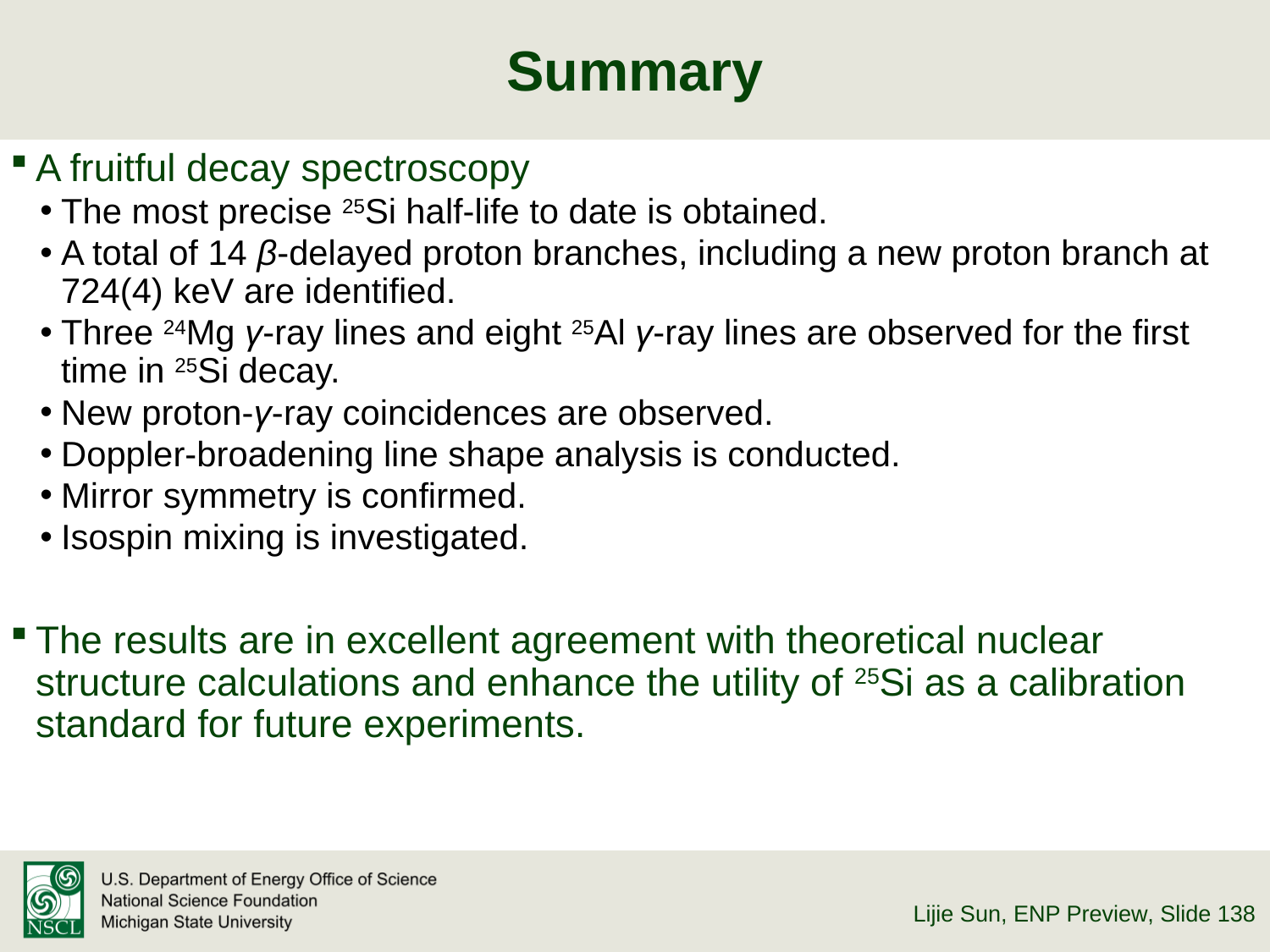

# Summary
A fruitful decay spectroscopy
The most precise 25Si half-life to date is obtained.
A total of 14 β-delayed proton branches, including a new proton branch at 724(4) keV are identified.
Three 24Mg γ-ray lines and eight 25Al γ-ray lines are observed for the first time in 25Si decay.
New proton-γ-ray coincidences are observed.
Doppler-broadening line shape analysis is conducted.
Mirror symmetry is confirmed.
Isospin mixing is investigated.

The results are in excellent agreement with theoretical nuclear structure calculations and enhance the utility of 25Si as a calibration standard for future experiments.
Lijie Sun, ENP Preview
, Slide 138